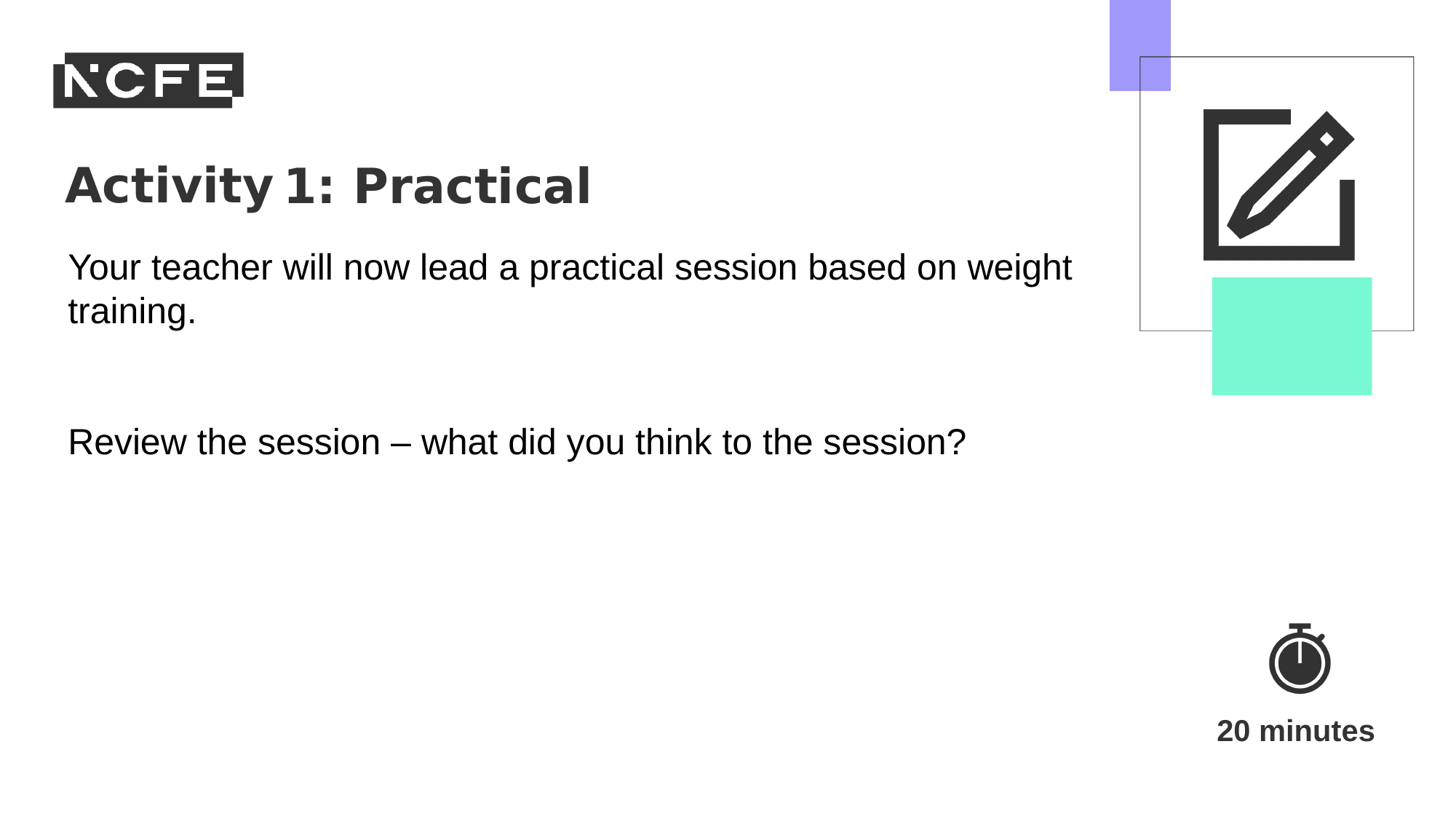

1: Practical
Your teacher will now lead a practical session based on weight training.

Review the session – what did you think to the session?
20 minutes